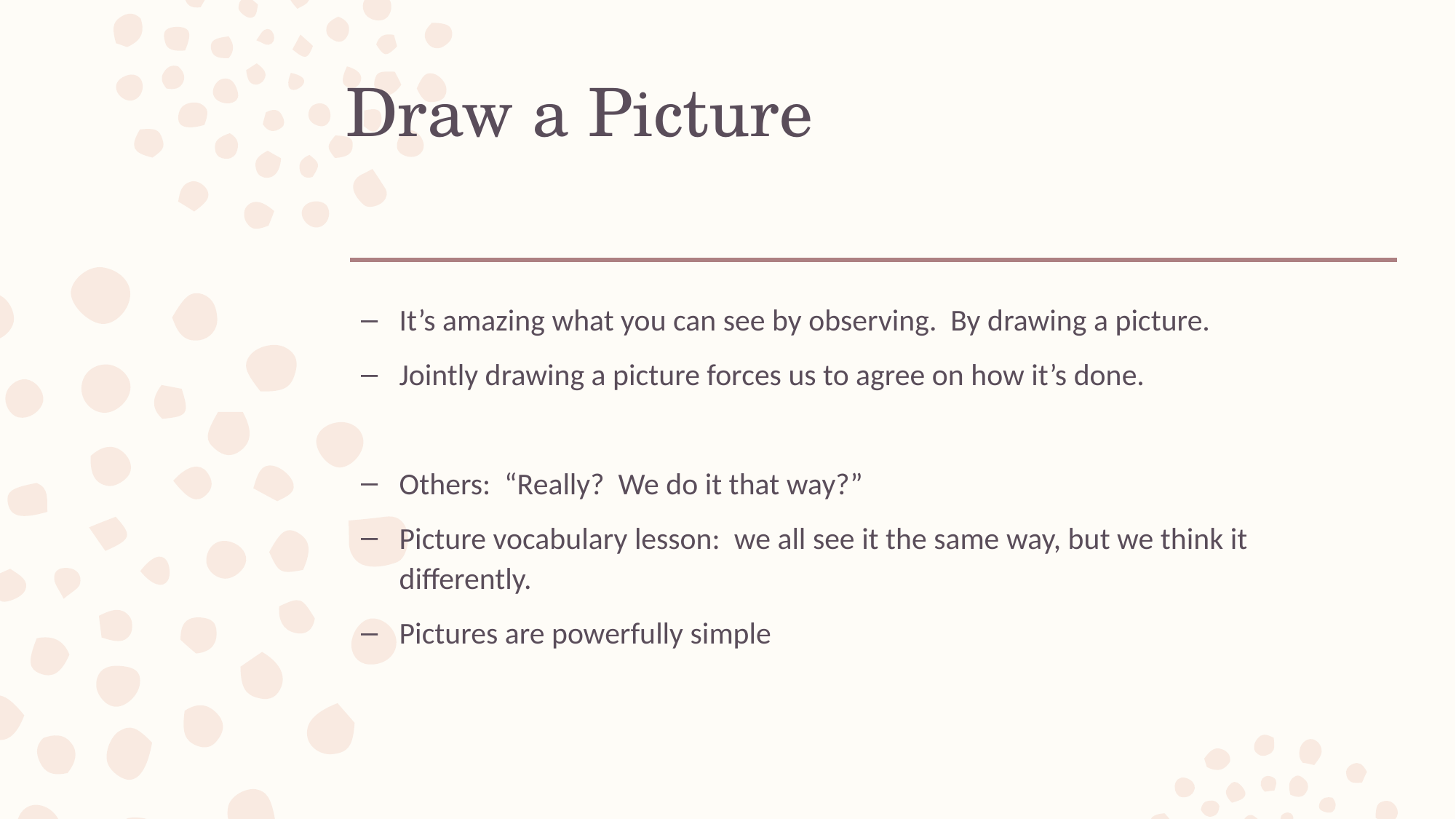

# Draw a Picture
It’s amazing what you can see by observing.  By drawing a picture.
Jointly drawing a picture forces us to agree on how it’s done.

Others:  “Really?  We do it that way?”
Picture vocabulary lesson:  we all see it the same way, but we think it differently.
Pictures are powerfully simple